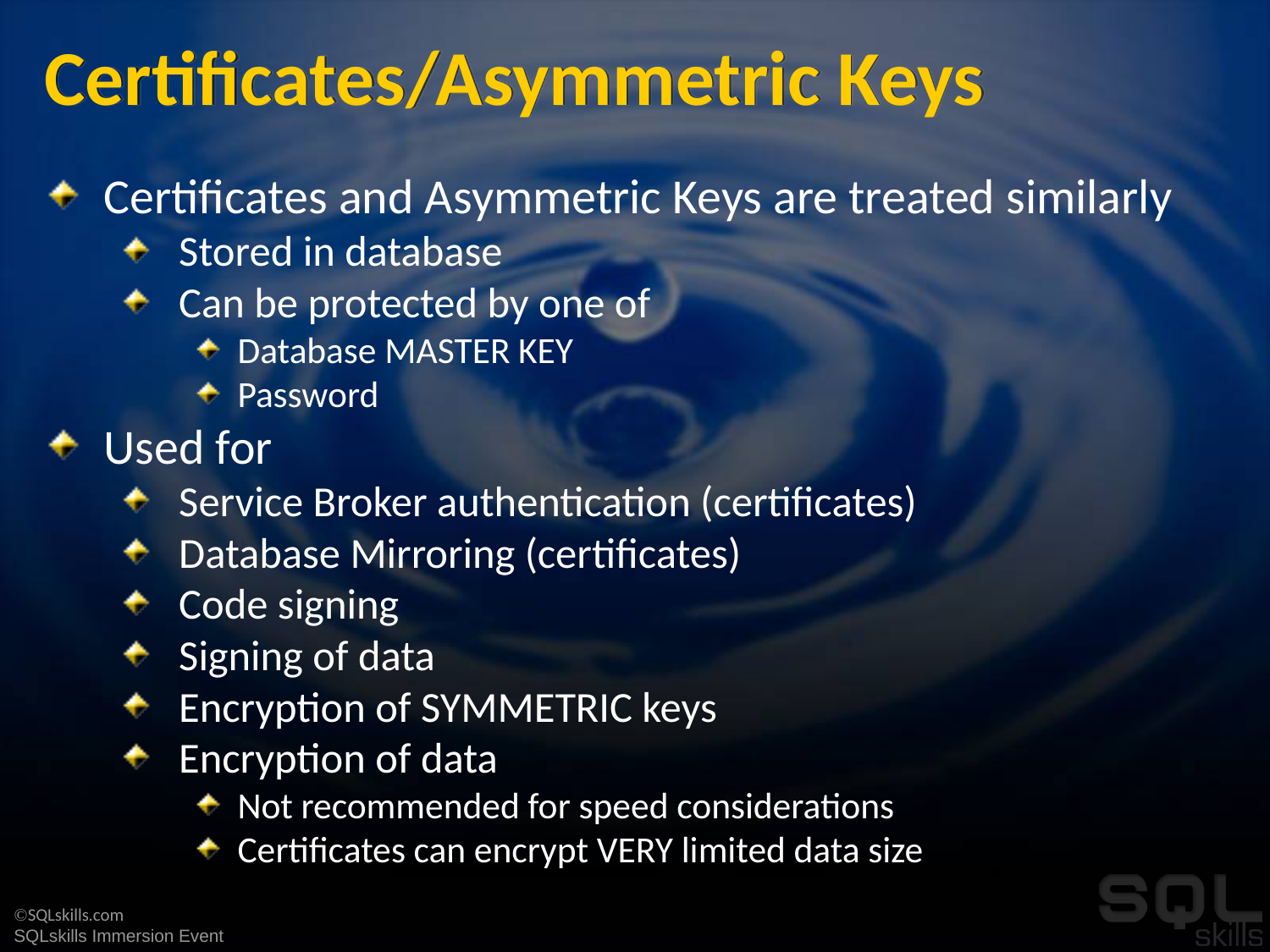

# Certificates/Asymmetric Keys
Certificates and Asymmetric Keys are treated similarly
Stored in database
Can be protected by one of
Database MASTER KEY
Password
Used for
Service Broker authentication (certificates)
Database Mirroring (certificates)
Code signing
Signing of data
Encryption of SYMMETRIC keys
Encryption of data
Not recommended for speed considerations
Certificates can encrypt VERY limited data size